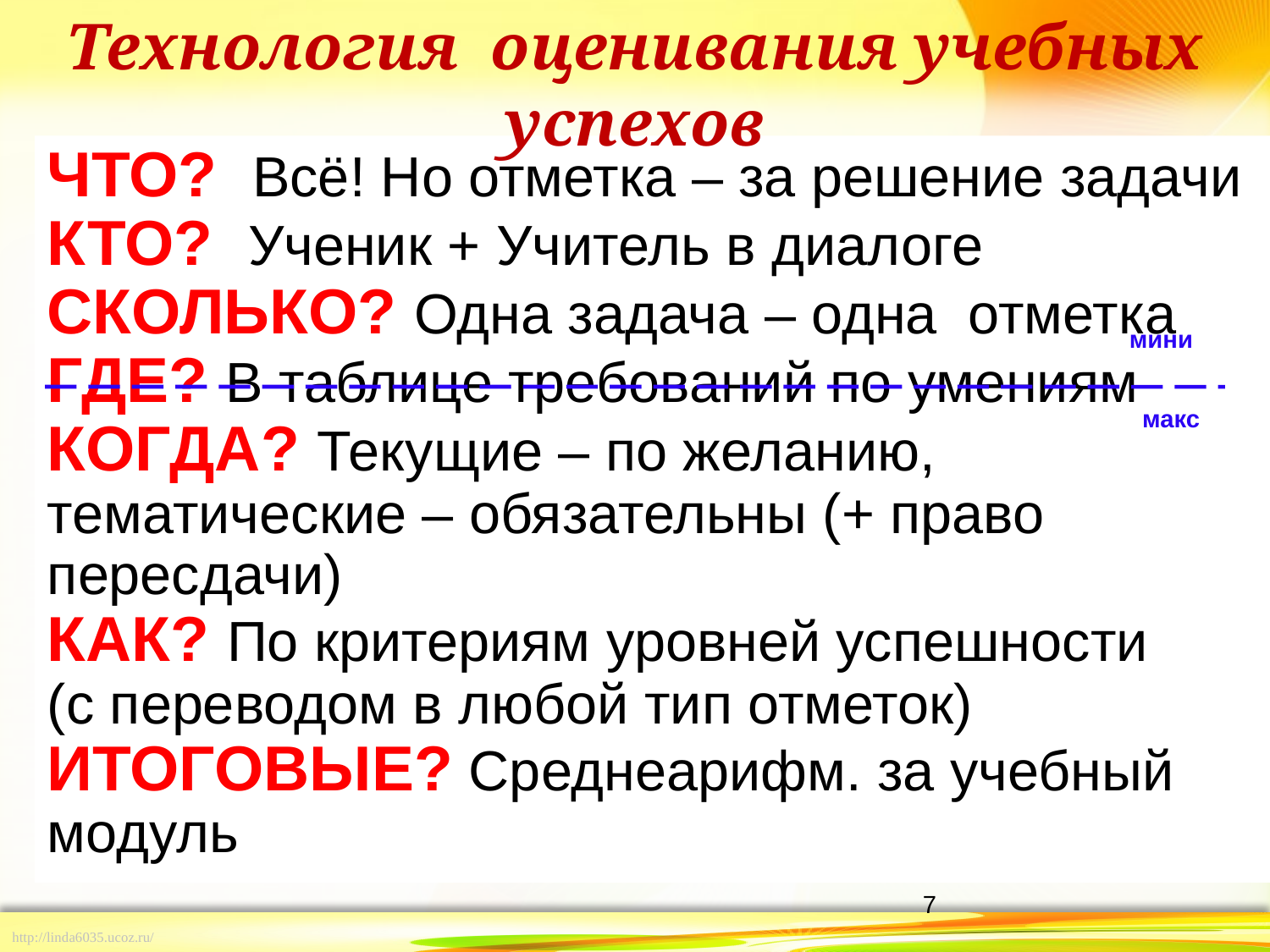

Технология  оценивания учебных успехов
ЧТО?  Всё! Но отметка – за решение задачи
КТО?  Ученик + Учитель в диалоге
СКОЛЬКО? Одна задача – одна  отметка
ГДЕ? В таблице требований по умениям
КОГДА? Текущие – по желанию, тематические – обязательны (+ право пересдачи)
КАК? По критериям уровней успешности
(с переводом в любой тип отметок)
ИТОГОВЫЕ? Среднеарифм. за учебный модуль

мини

макс
7